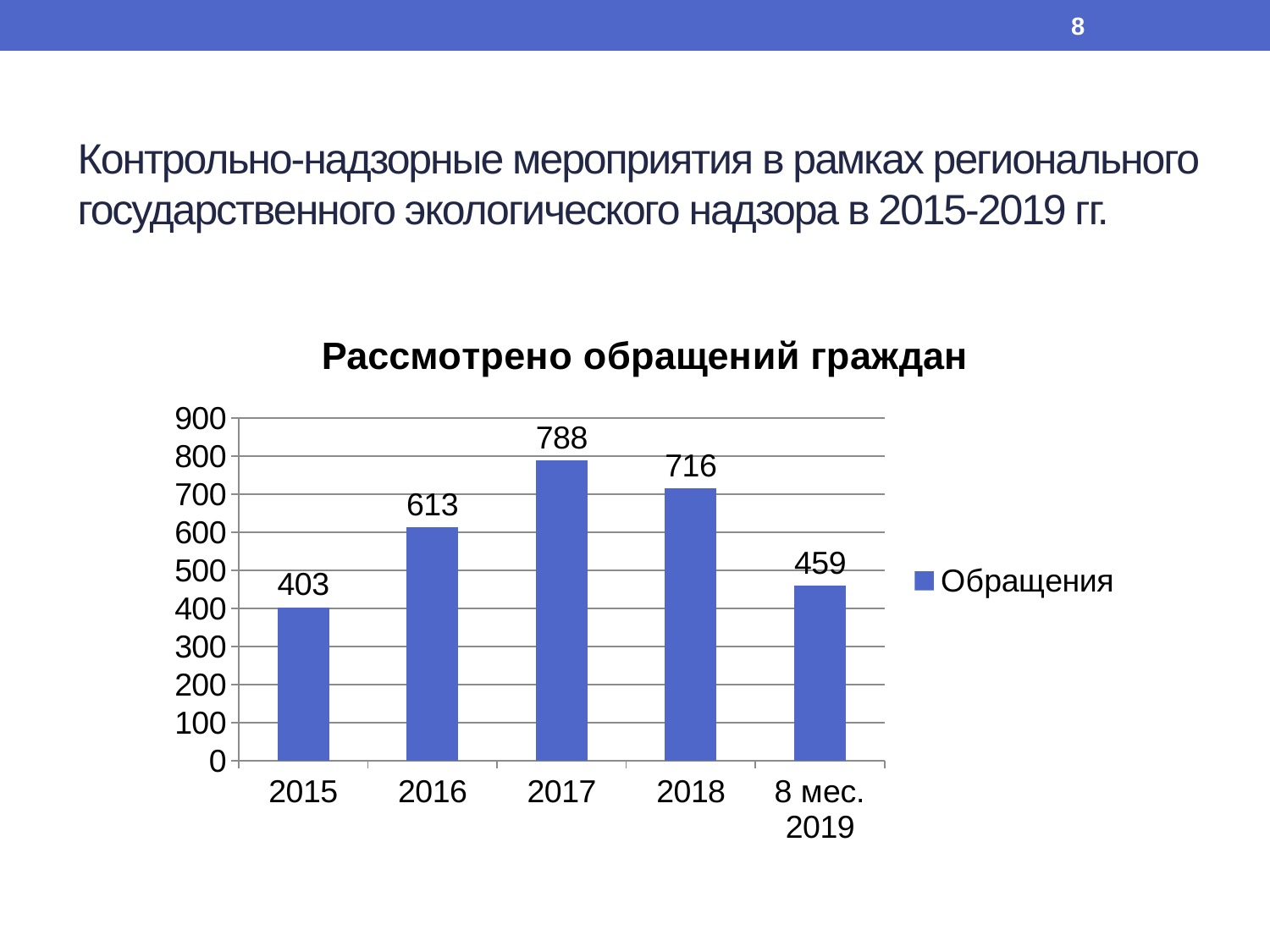

8
# Контрольно-надзорные мероприятия в рамках регионального государственного экологического надзора в 2015-2019 гг.

### Chart: Рассмотрено обращений граждан

| Category | Обращения |
|---|---|
| 2015 | 403.0 |
| 2016 | 613.0 |
| 2017 | 788.0 |
| 2018 | 716.0 |
| 8 мес. 2019 | 459.0 |